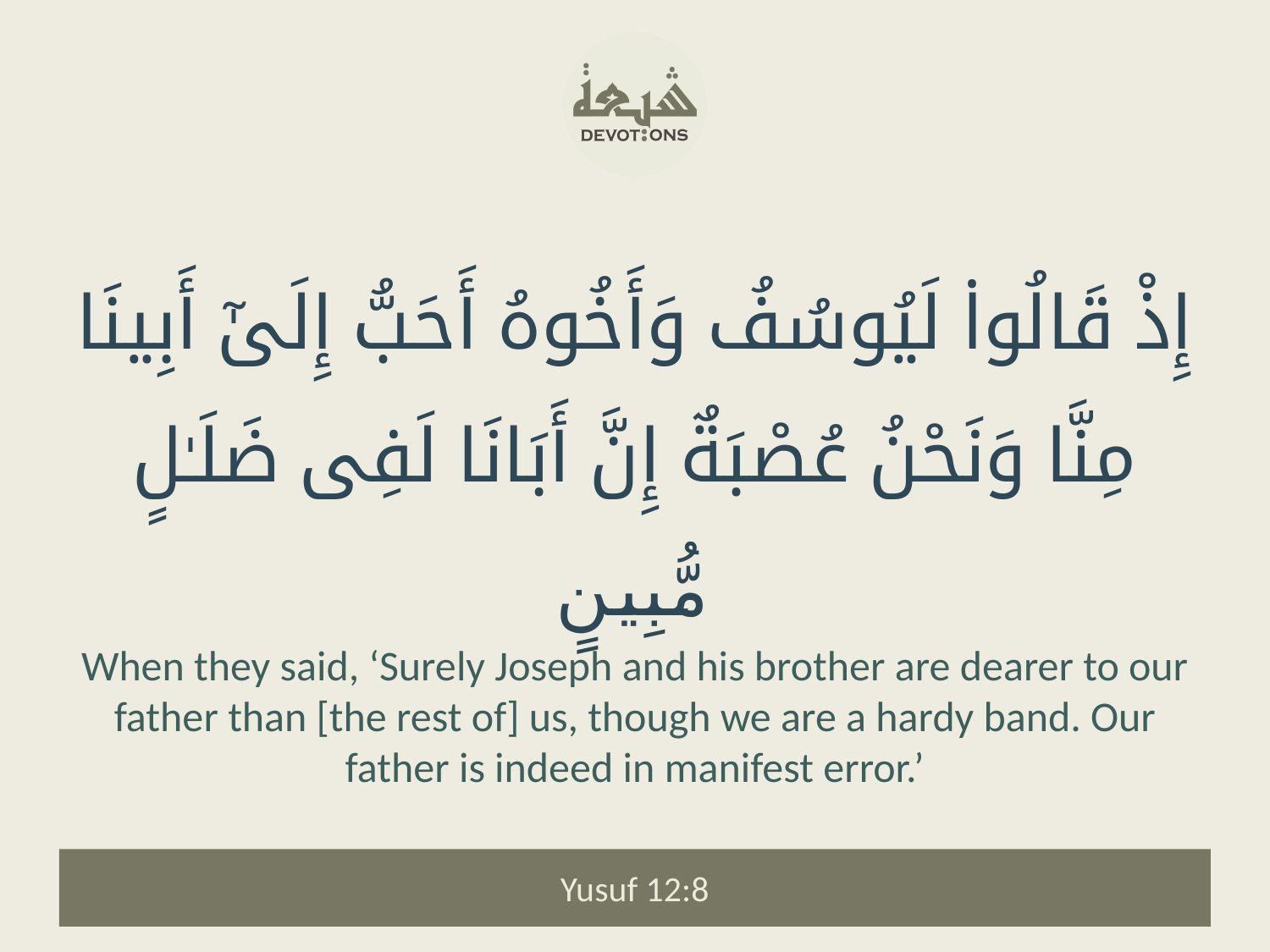

إِذْ قَالُوا۟ لَيُوسُفُ وَأَخُوهُ أَحَبُّ إِلَىٰٓ أَبِينَا مِنَّا وَنَحْنُ عُصْبَةٌ إِنَّ أَبَانَا لَفِى ضَلَـٰلٍ مُّبِينٍ
When they said, ‘Surely Joseph and his brother are dearer to our father than [the rest of] us, though we are a hardy band. Our father is indeed in manifest error.’
Yusuf 12:8